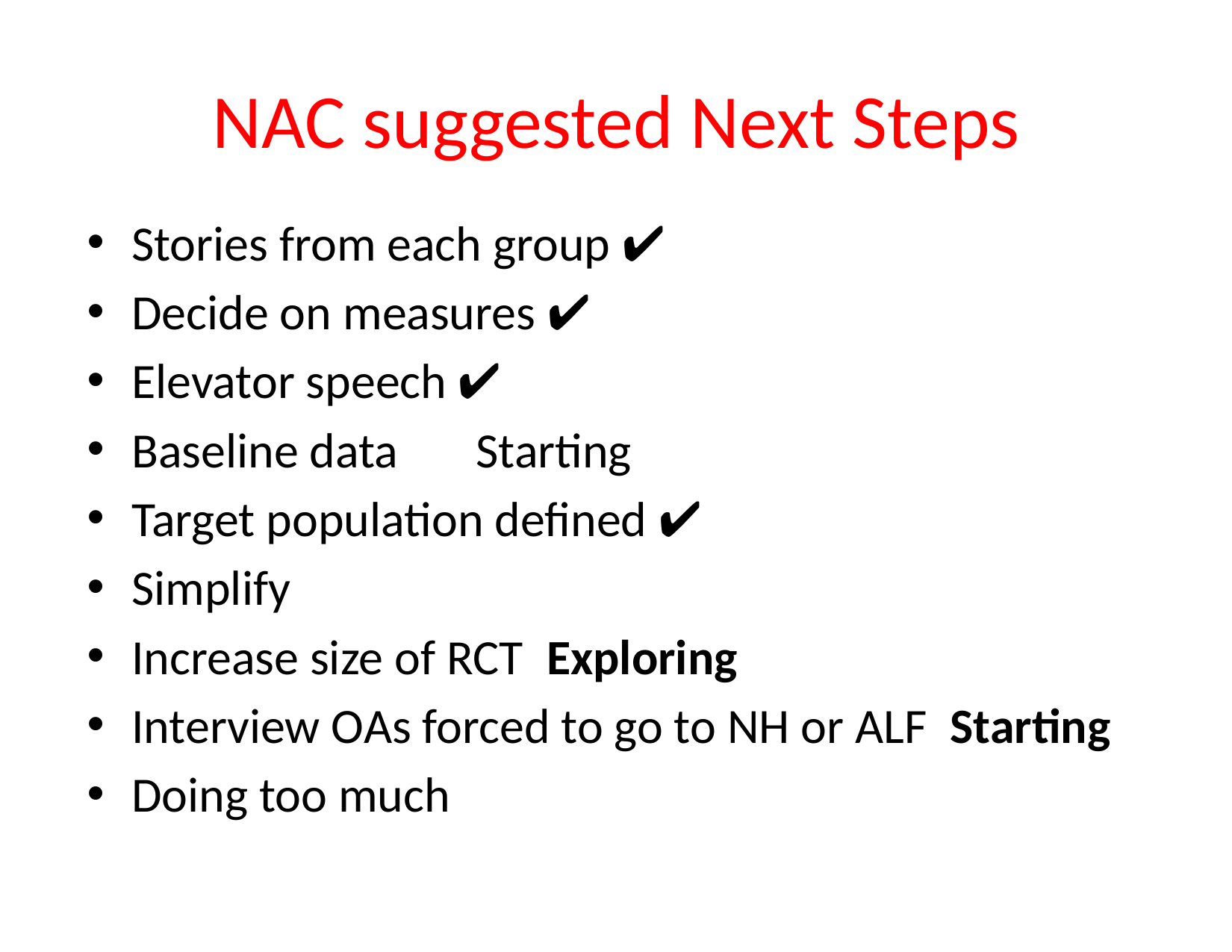

# NAC suggested Next Steps
Stories from each group ✔
Decide on measures ✔
Elevator speech ✔
Baseline data       Starting
Target population defined ✔
Simplify
Increase size of RCT  Exploring
Interview OAs forced to go to NH or ALF  Starting
Doing too much